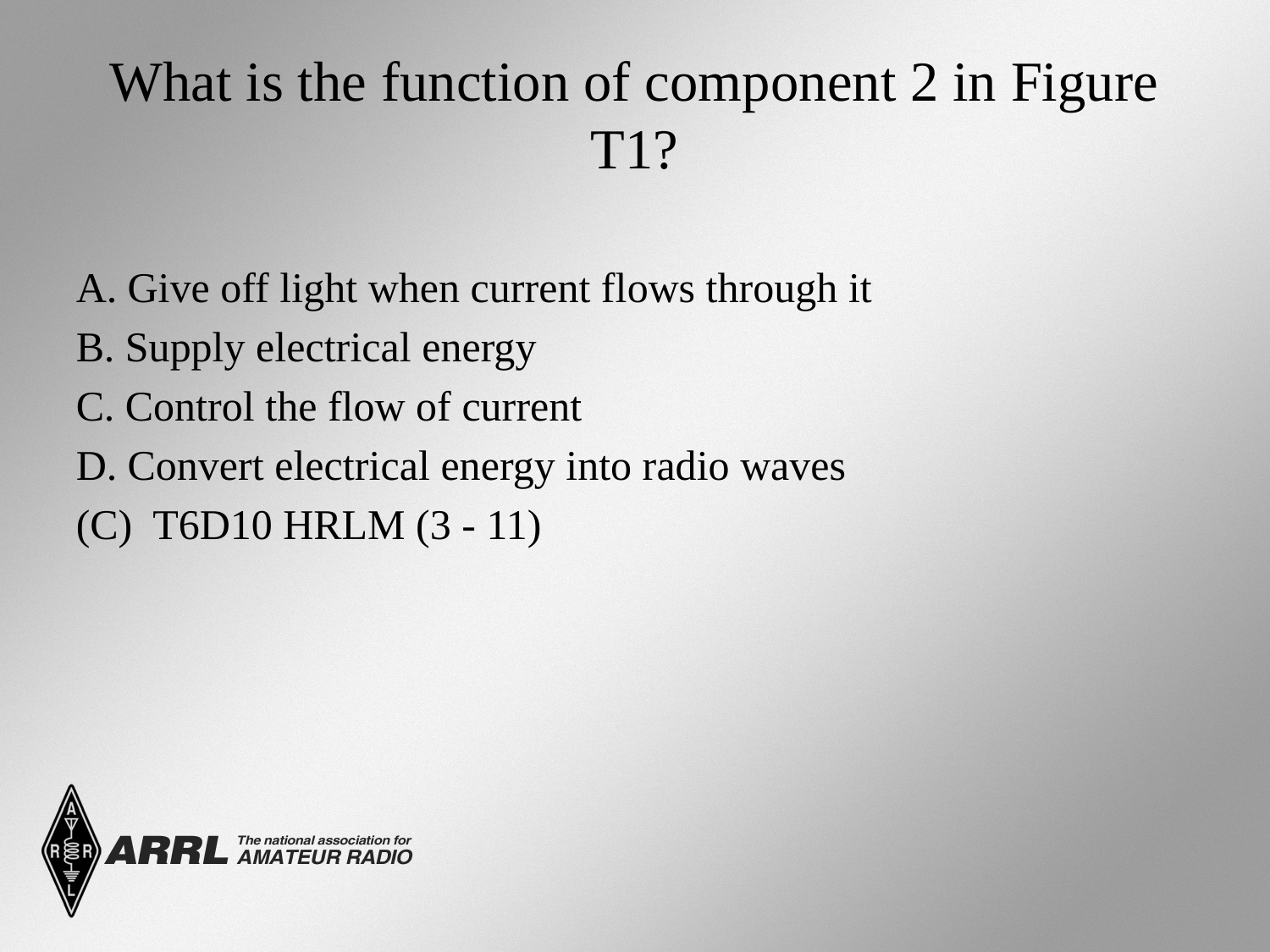

# What is the function of component 2 in Figure T1?
A. Give off light when current flows through it
B. Supply electrical energy
C. Control the flow of current
D. Convert electrical energy into radio waves
(C)  T6D10 HRLM (3 - 11)